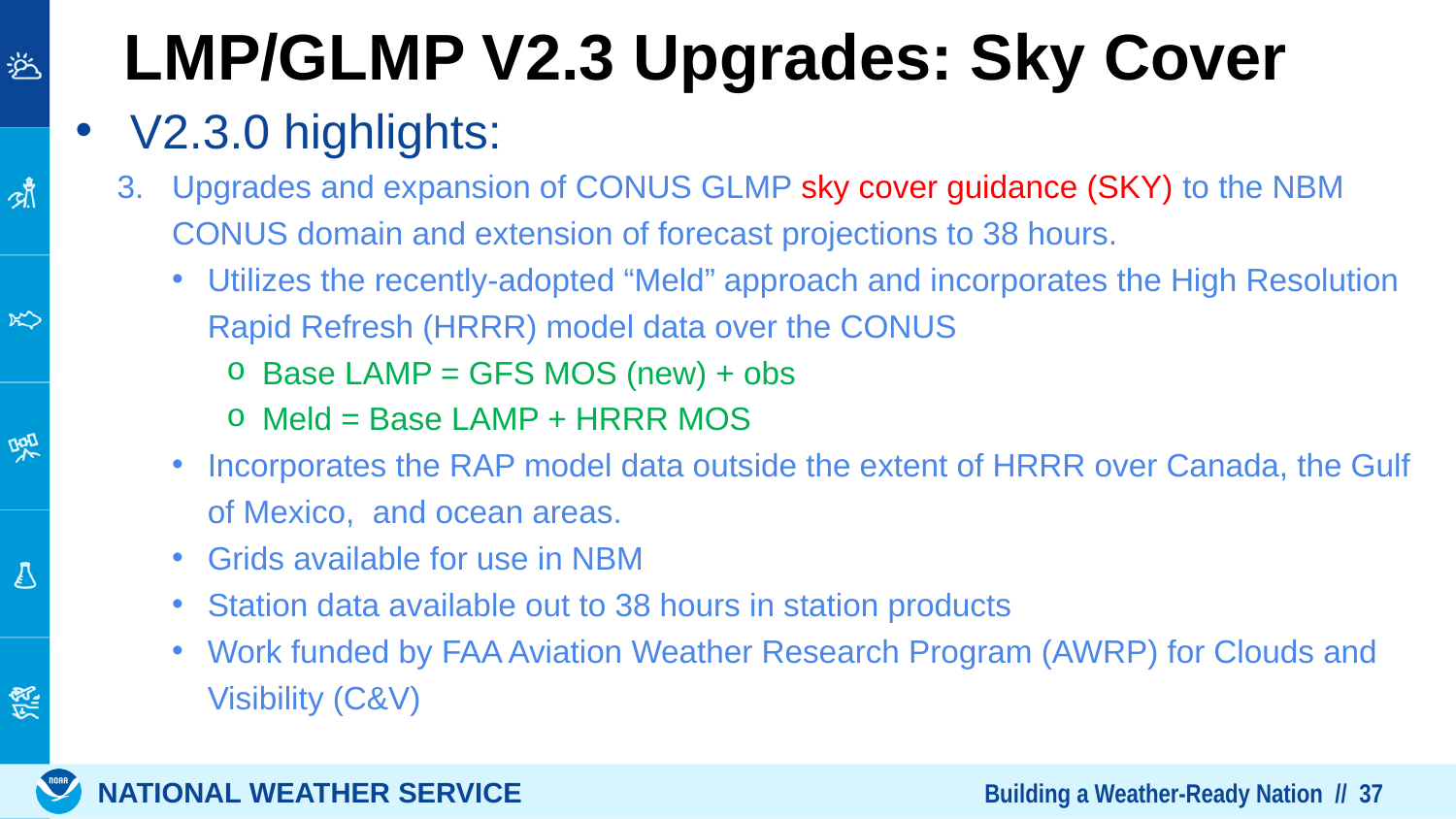

# LMP/GLMP V2.3 Upgrades: Sky Cover
V2.3.0 highlights:
Upgrades and expansion of CONUS GLMP sky cover guidance (SKY) to the NBM CONUS domain and extension of forecast projections to 38 hours.
Utilizes the recently-adopted “Meld” approach and incorporates the High Resolution Rapid Refresh (HRRR) model data over the CONUS
Base LAMP = GFS MOS (new) + obs
Meld = Base LAMP + HRRR MOS
Incorporates the RAP model data outside the extent of HRRR over Canada, the Gulf of Mexico,  and ocean areas.
Grids available for use in NBM
Station data available out to 38 hours in station products
Work funded by FAA Aviation Weather Research Program (AWRP) for Clouds and Visibility (C&V)